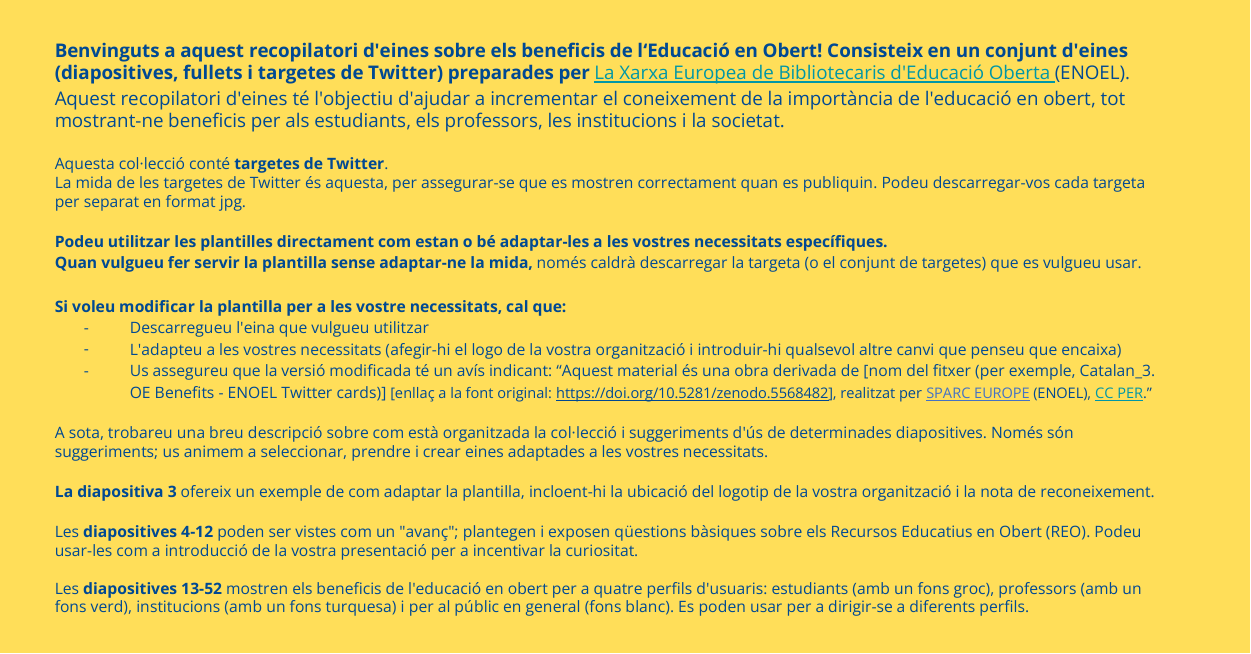

Benvinguts a aquest recopilatori d'eines sobre els beneficis de l‘Educació en Obert! Consisteix en un conjunt d'eines (diapositives, fullets i targetes de Twitter) preparades per La Xarxa Europea de Bibliotecaris d'Educació Oberta (ENOEL). Aquest recopilatori d'eines té l'objectiu d'ajudar a incrementar el coneixement de la importància de l'educació en obert, tot  mostrant-ne beneficis per als estudiants, els professors, les institucions i la societat.

Aquesta col·lecció conté targetes de Twitter.
La mida de les targetes de Twitter és aquesta, per assegurar-se que es mostren correctament quan es publiquin. Podeu descarregar-vos cada targeta per separat en format jpg.

Podeu utilitzar les plantilles directament com estan o bé adaptar-les a les vostres necessitats específiques.
Quan vulgueu fer servir la plantilla sense adaptar-ne la mida, només caldrà descarregar la targeta (o el conjunt de targetes) que es vulgueu usar.
Si voleu modificar la plantilla per a les vostre necessitats, cal que:
Descarregueu l'eina que vulgueu utilitzar
L'adapteu a les vostres necessitats (afegir-hi el logo de la vostra organització i introduir-hi qualsevol altre canvi que penseu que encaixa)
Us assegureu que la versió modificada té un avís indicant: “Aquest material és una obra derivada de [nom del fitxer (per exemple, Catalan_3. OE Benefits - ENOEL Twitter cards)] [enllaç a la font original: https://doi.org/10.5281/zenodo.5568482], realitzat per SPARC EUROPE (ENOEL), CC PER.”
A sota, trobareu una breu descripció sobre com està organitzada la col·lecció i suggeriments d'ús de determinades diapositives. Només són suggeriments; us animem a seleccionar, prendre i crear eines adaptades a les vostres necessitats.

La diapositiva 3 ofereix un exemple de com adaptar la plantilla, incloent-hi la ubicació del logotip de la vostra organització i la nota de reconeixement.
Les diapositives 4-12 poden ser vistes com un "avanç"; plantegen i exposen qüestions bàsiques sobre els Recursos Educatius en Obert (REO). Podeu usar-les com a introducció de la vostra presentació per a incentivar la curiositat.
Les diapositives 13-52 mostren els beneficis de l'educació en obert per a quatre perfils d'usuaris: estudiants (amb un fons groc), professors (amb un fons verd), institucions (amb un fons turquesa) i per al públic en general (fons blanc). Es poden usar per a dirigir-se a diferents perfils.